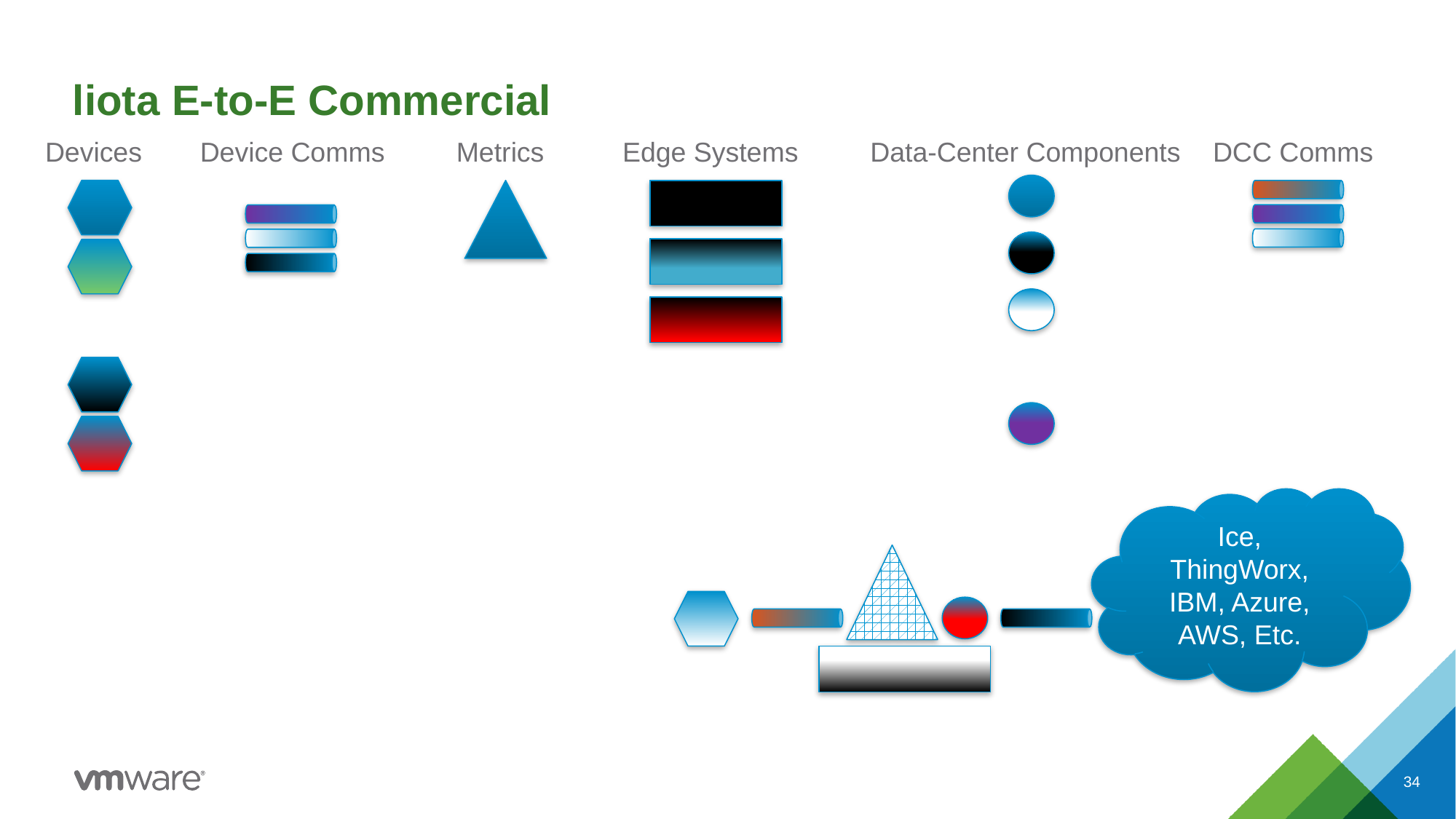

# liota E-to-E Commercial
Devices
Device Comms
Metrics
Edge Systems
Data-Center Components
DCC Comms

Ice, ThingWorx, IBM, Azure, AWS, Etc.

34